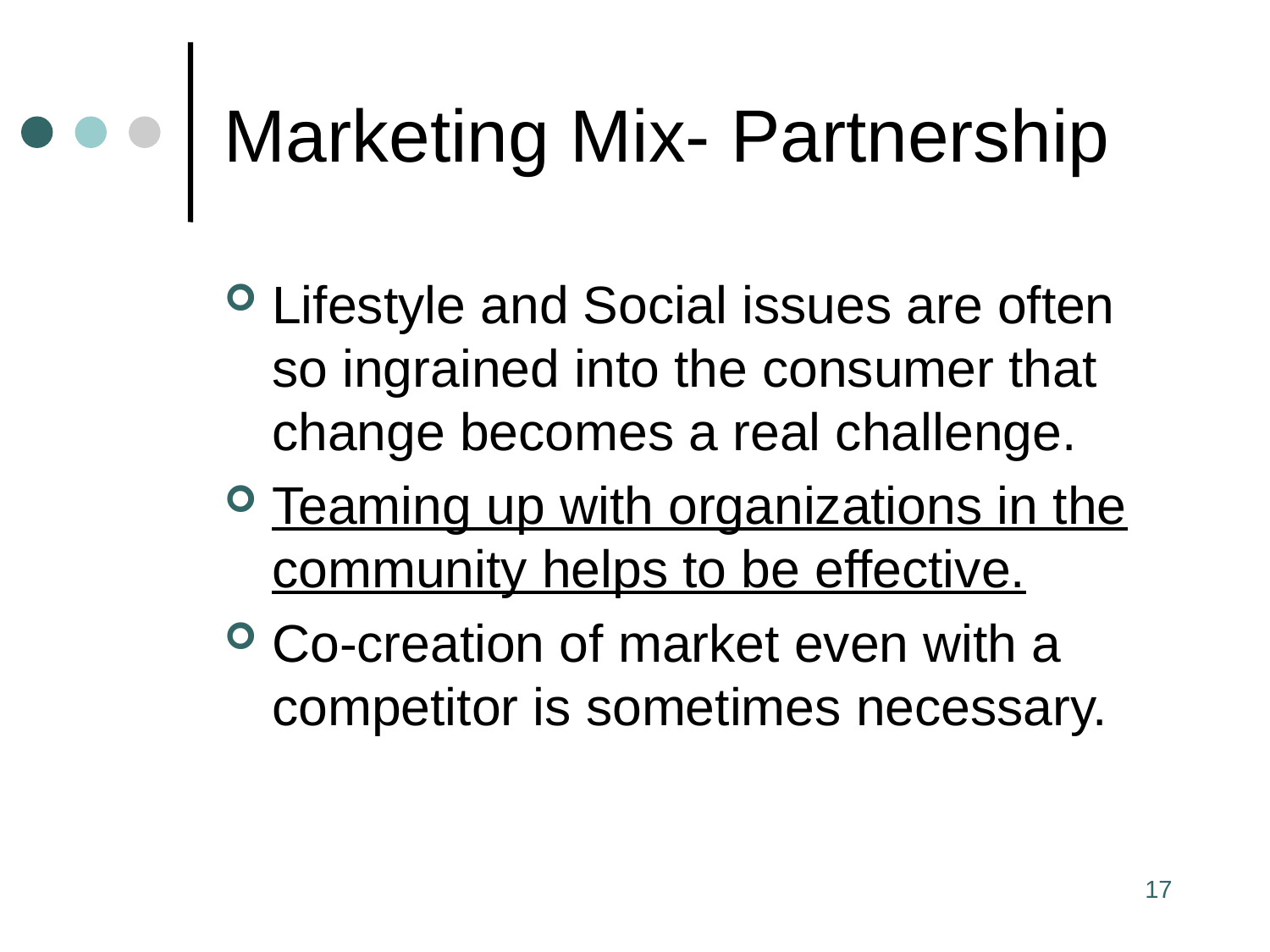

# Marketing Mix- Partnership
Lifestyle and Social issues are often so ingrained into the consumer that change becomes a real challenge.
Teaming up with organizations in the community helps to be effective.
Co-creation of market even with a competitor is sometimes necessary.
17